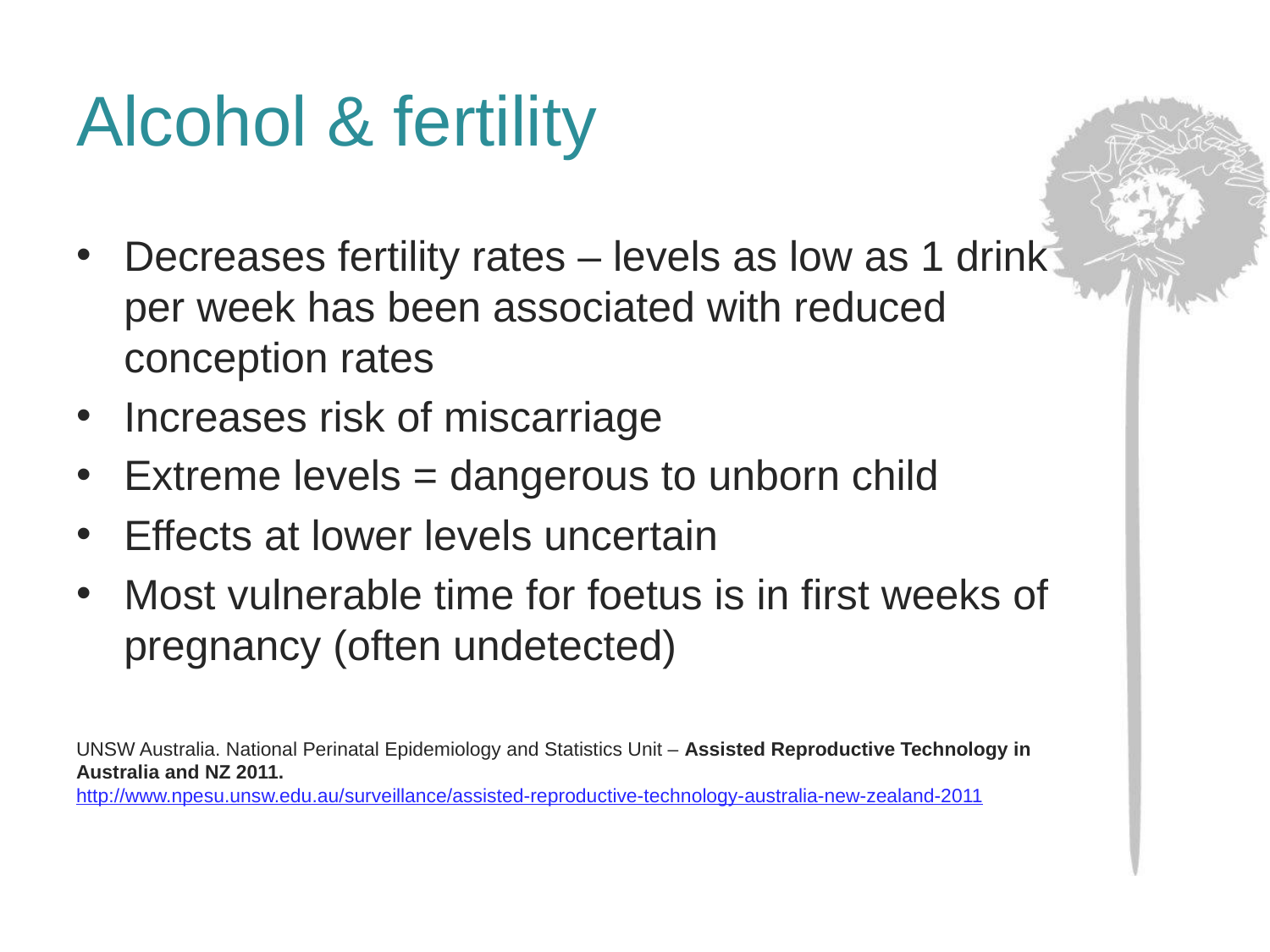

# Alcohol & fertility
Decreases fertility rates – levels as low as 1 drink per week has been associated with reduced conception rates
Increases risk of miscarriage
Extreme levels = dangerous to unborn child
Effects at lower levels uncertain
Most vulnerable time for foetus is in first weeks of pregnancy (often undetected)

UNSW Australia. National Perinatal Epidemiology and Statistics Unit – Assisted Reproductive Technology in Australia and NZ 2011. http://www.npesu.unsw.edu.au/surveillance/assisted-reproductive-technology-australia-new-zealand-2011